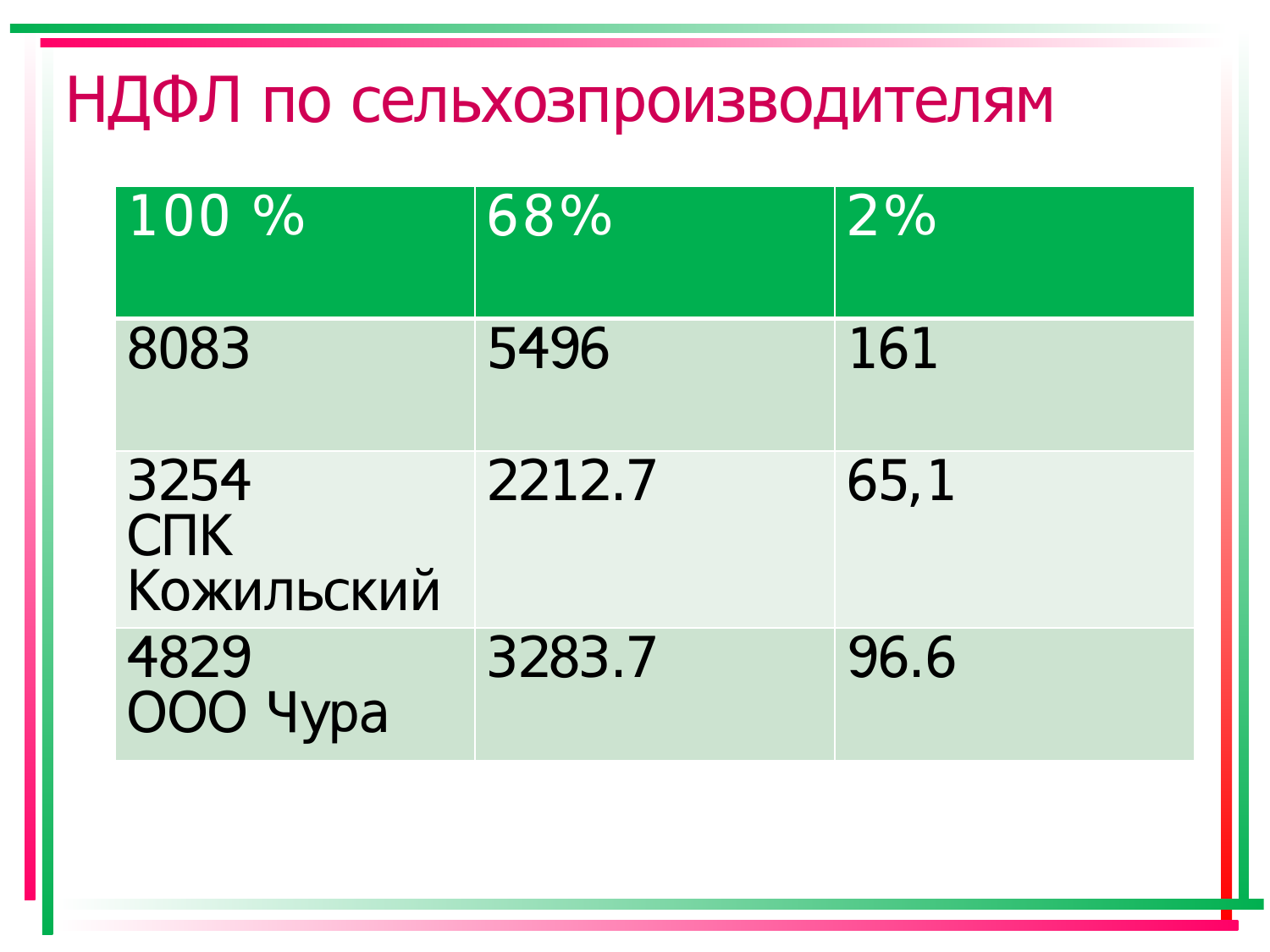

# НДФЛ по сельхозпроизводителям
| 100 % | 68% | 2% |
| --- | --- | --- |
| 8083 | 5496 | 161 |
| 3254 СПК Кожильский | 2212.7 | 65,1 |
| 4829 ООО Чура | 3283.7 | 96.6 |